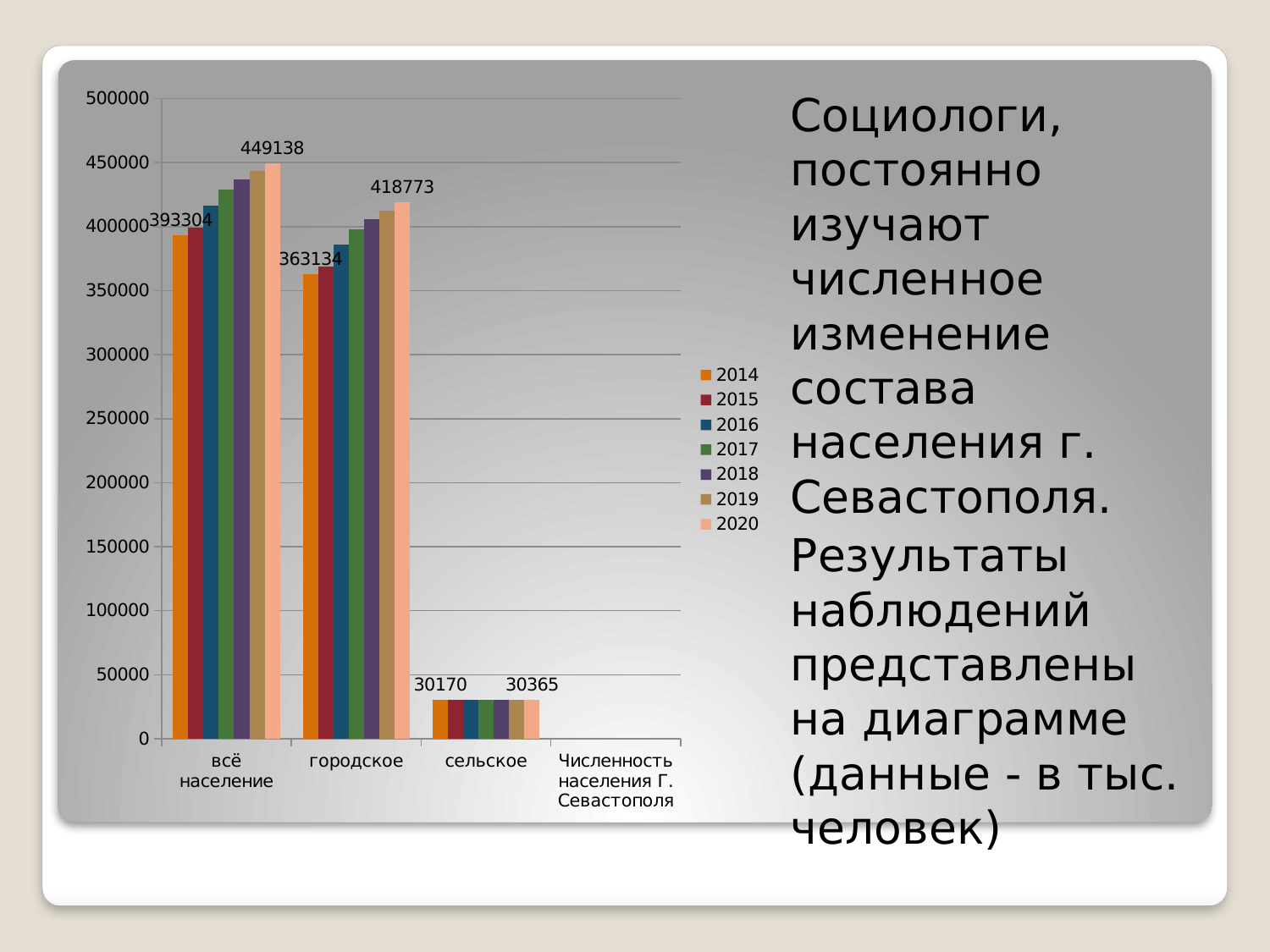

### Chart

| Category | 2014 | 2015 | 2016 | 2017 | 2018 | 2019 | 2020 |
|---|---|---|---|---|---|---|---|
| всё население | 393304.0 | 398973.0 | 416263.0 | 428753.0 | 436670.0 | 443212.0 | 449138.0 |
| городское | 363134.0 | 368601.0 | 385777.0 | 398070.0 | 405975.0 | 412563.0 | 418773.0 |
| сельское | 30170.0 | 30372.0 | 30486.0 | 30683.0 | 30694.0 | 30649.0 | 30365.0 |
| Численность населения Г. Севастополя | None | None | None | None | None | None | None |
Социологи, постоянно изучают численное изменение состава населения г. Севастополя.
Результаты наблюдений представлены на диаграмме (данные - в тыс. человек)